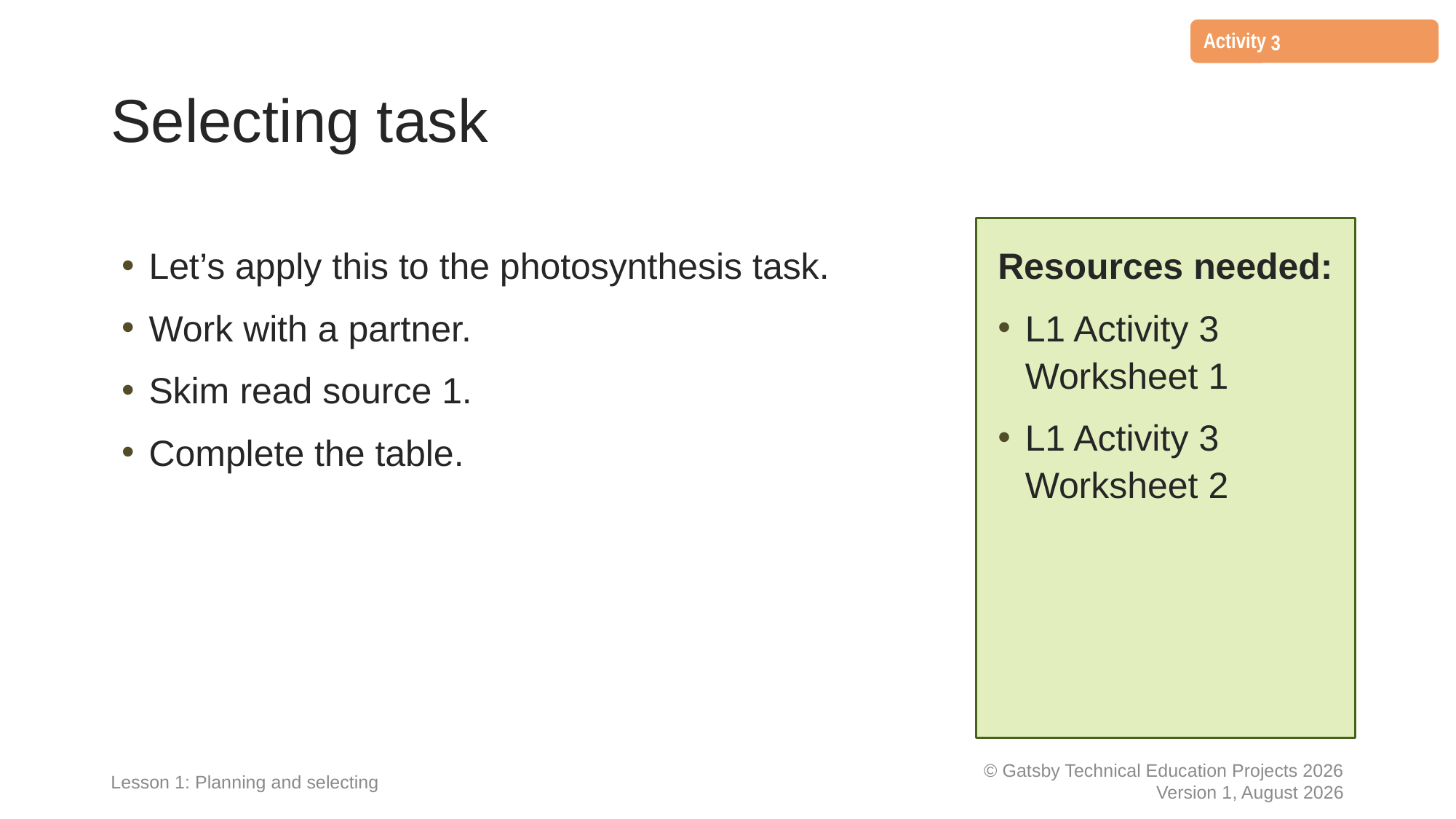

3
# Selecting task
Let’s apply this to the photosynthesis task.
Work with a partner.
Skim read source 1.
Complete the table.
Resources needed:
L1 Activity 3 Worksheet 1
L1 Activity 3 Worksheet 2
Lesson 1: Planning and selecting